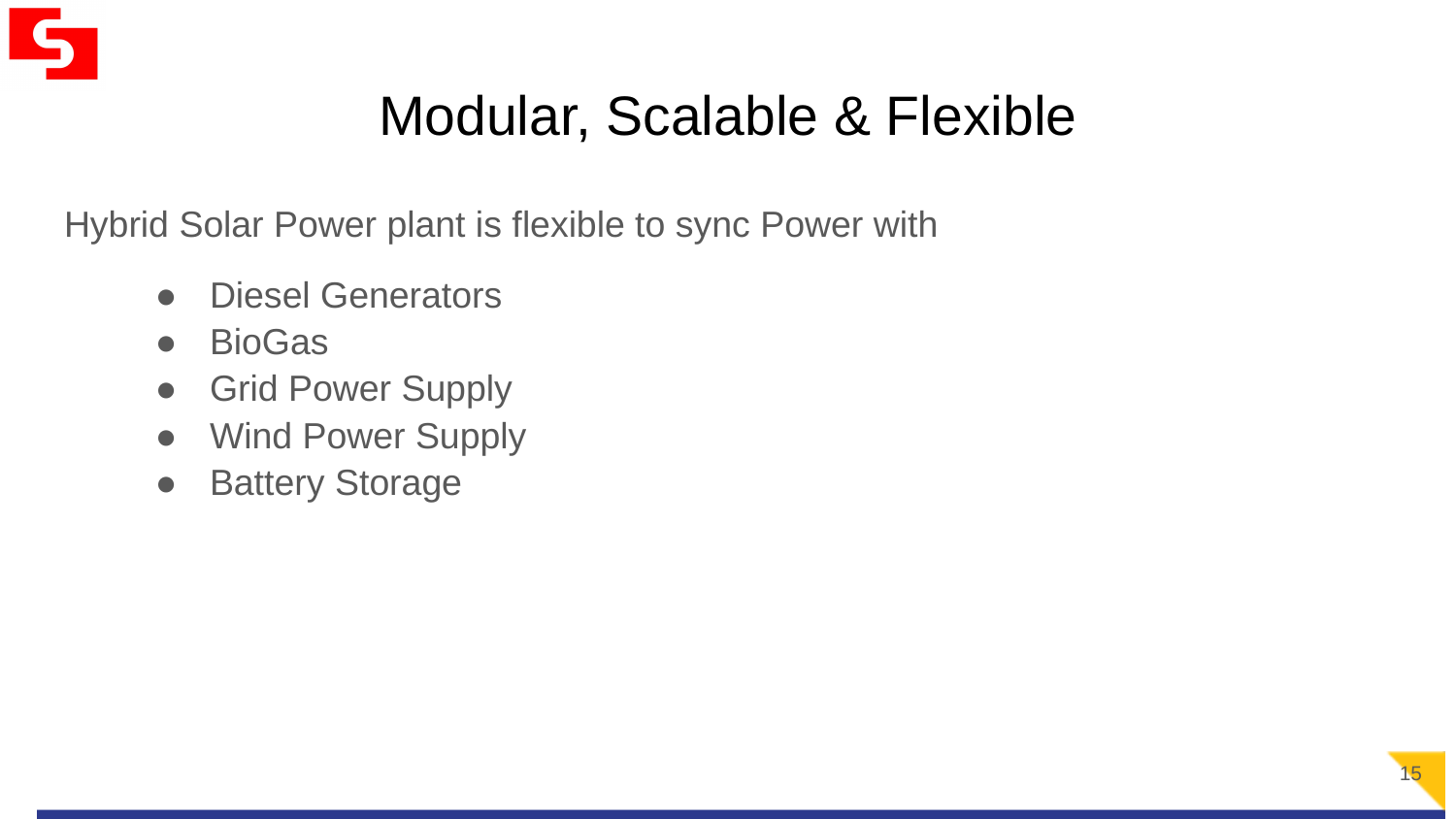

# Modular, Scalable & Flexible

Hybrid Solar Power plant is flexible to sync Power with
Diesel Generators
BioGas
Grid Power Supply
Wind Power Supply
Battery Storage
15